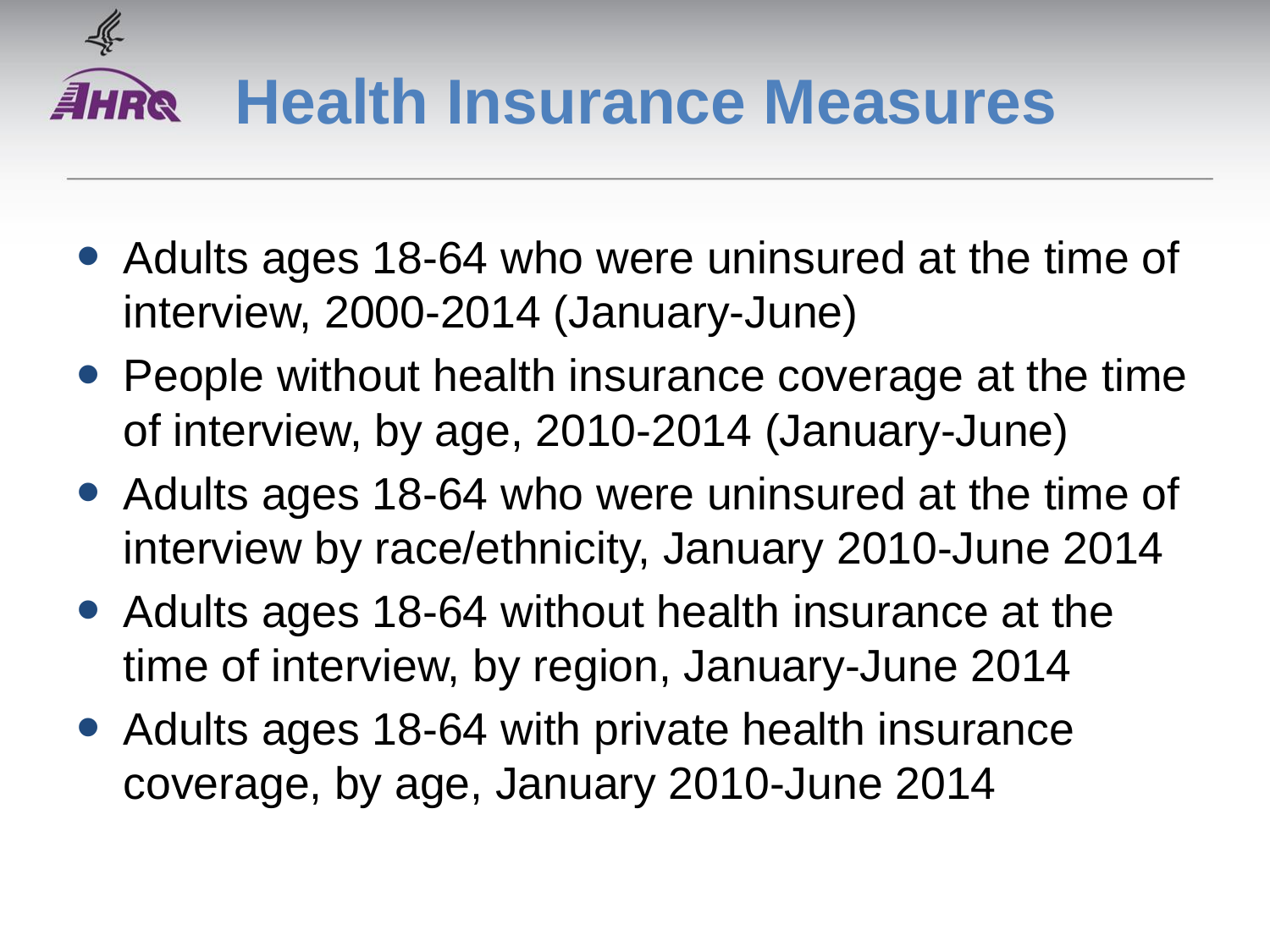

# Health Insurance Measures
Adults ages 18-64 who were uninsured at the time of interview, 2000-2014 (January-June)
People without health insurance coverage at the time of interview, by age, 2010-2014 (January-June)
Adults ages 18-64 who were uninsured at the time of interview by race/ethnicity, January 2010-June 2014
Adults ages 18-64 without health insurance at the time of interview, by region, January-June 2014
Adults ages 18-64 with private health insurance coverage, by age, January 2010-June 2014